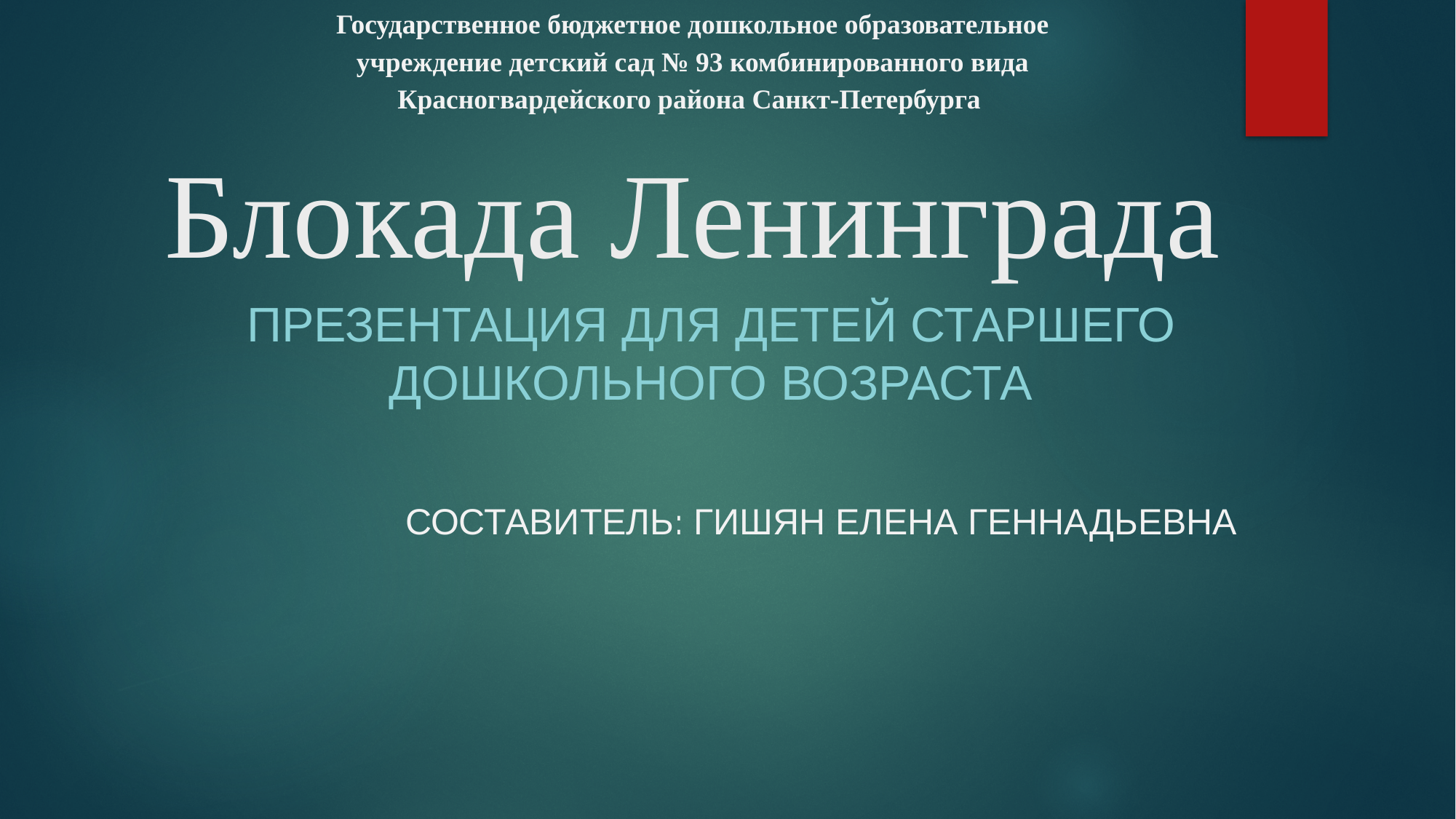

# Государственное бюджетное дошкольное образовательное учреждение детский сад № 93 комбинированного вида Красногвардейского района Санкт-Петербурга Блокада Ленинграда
Презентация для детей старшего дошкольного возраста

Составитель: Гишян ЕЛЕНА ГЕНнадьевна